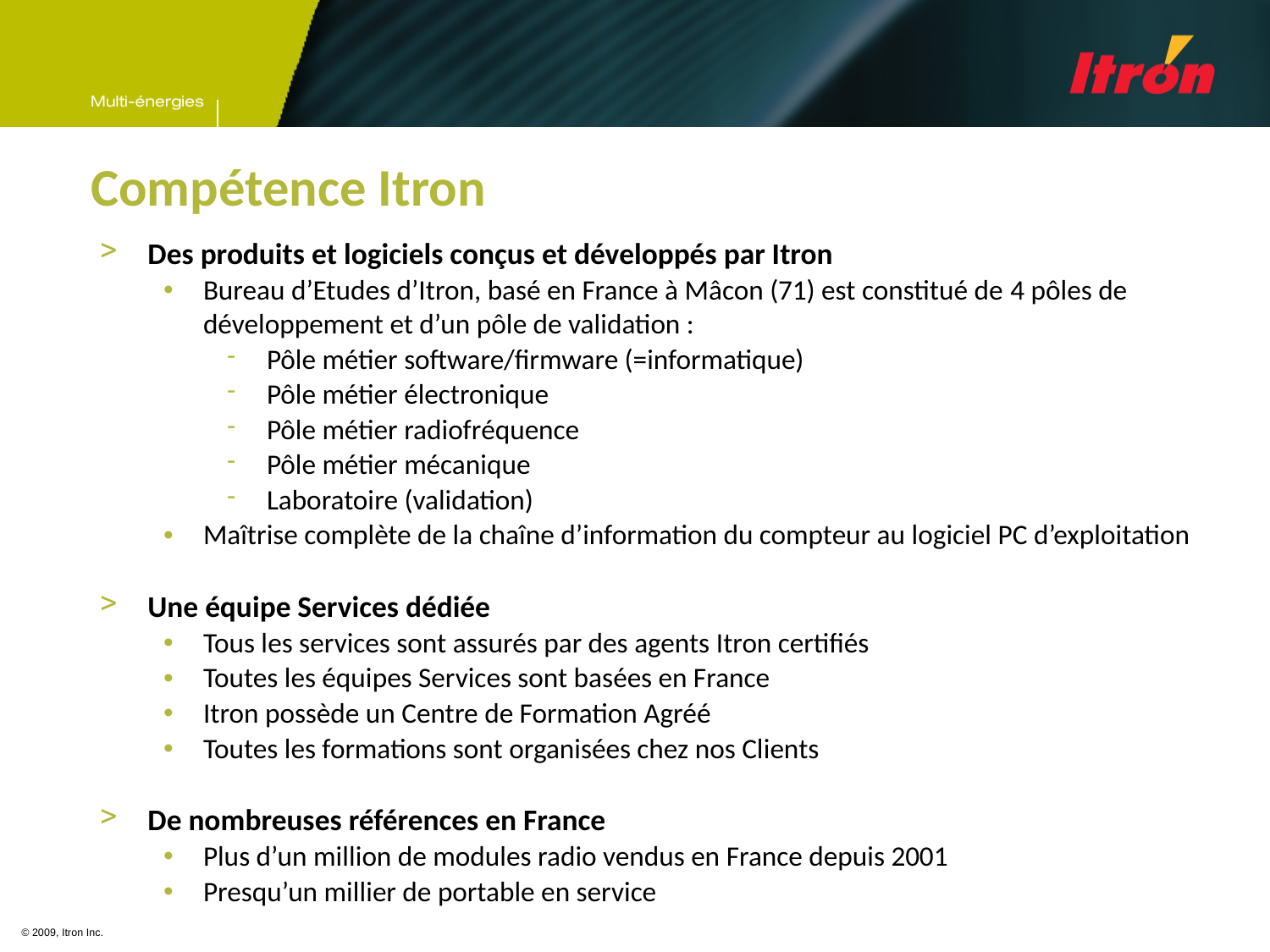

Compétence Itron
Des produits et logiciels conçus et développés par Itron
Bureau d’Etudes d’Itron, basé en France à Mâcon (71) est constitué de 4 pôles de développement et d’un pôle de validation :
Pôle métier software/firmware (=informatique)
Pôle métier électronique
Pôle métier radiofréquence
Pôle métier mécanique
Laboratoire (validation)
Maîtrise complète de la chaîne d’information du compteur au logiciel PC d’exploitation

Une équipe Services dédiée
Tous les services sont assurés par des agents Itron certifiés
Toutes les équipes Services sont basées en France
Itron possède un Centre de Formation Agréé
Toutes les formations sont organisées chez nos Clients

De nombreuses références en France
Plus d’un million de modules radio vendus en France depuis 2001
Presqu’un millier de portable en service